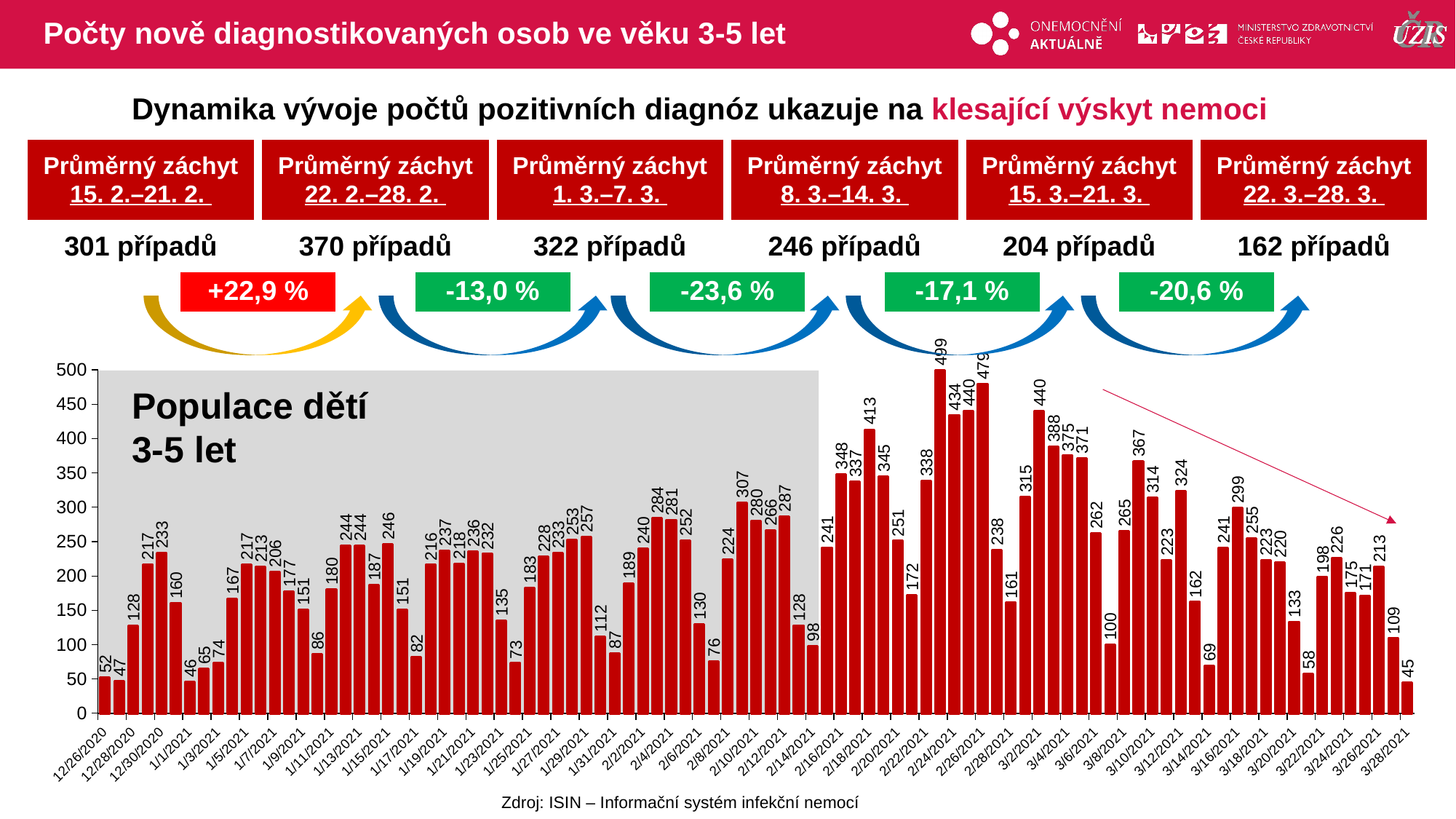

# Počty nově diagnostikovaných osob ve věku 3-5 let
Dynamika vývoje počtů pozitivních diagnóz ukazuje na klesající výskyt nemoci
| Průměrný záchyt |  |  | Průměrný záchyt |  |  | Průměrný záchyt |  |  | Průměrný záchyt |  |  | Průměrný záchyt |  |  | Průměrný záchyt |  |  |
| --- | --- | --- | --- | --- | --- | --- | --- | --- | --- | --- | --- | --- | --- | --- | --- | --- | --- |
| 15. 2.–21. 2. |  |  | 22. 2.–28. 2. |  |  | 1. 3.–7. 3. |  |  | 8. 3.–14. 3. |  |  | 15. 3.–21. 3. |  |  | 22. 3.–28. 3. |  |  |
| 301 případů |  |  | 370 případů |  |  | 322 případů |  |  | 246 případů |  |  | 204 případů |  |  | 162 případů |  |  |
|  |  | +22,9 % |  |  | -13,0 % |  |  | -23,6 % |  |  | -17,1 % |  |  | -20,6 % |  |  |  |

### Chart

| Category |  |
|---|---|
| 44191 | 52.0 |
| 44192 | 47.0 |
| 44193 | 128.0 |
| 44194 | 217.0 |
| 44195 | 233.0 |
| 44196 | 160.0 |
| 44197 | 46.0 |
| 44198 | 65.0 |
| 44199 | 74.0 |
| 44200 | 167.0 |
| 44201 | 217.0 |
| 44202 | 213.0 |
| 44203 | 206.0 |
| 44204 | 177.0 |
| 44205 | 151.0 |
| 44206 | 86.0 |
| 44207 | 180.0 |
| 44208 | 244.0 |
| 44209 | 244.0 |
| 44210 | 187.0 |
| 44211 | 246.0 |
| 44212 | 151.0 |
| 44213 | 82.0 |
| 44214 | 216.0 |
| 44215 | 237.0 |
| 44216 | 218.0 |
| 44217 | 236.0 |
| 44218 | 232.0 |
| 44219 | 135.0 |
| 44220 | 73.0 |
| 44221 | 183.0 |
| 44222 | 228.0 |
| 44223 | 233.0 |
| 44224 | 253.0 |
| 44225 | 257.0 |
| 44226 | 112.0 |
| 44227 | 87.0 |
| 44228 | 189.0 |
| 44229 | 240.0 |
| 44230 | 284.0 |
| 44231 | 281.0 |
| 44232 | 252.0 |
| 44233 | 130.0 |
| 44234 | 76.0 |
| 44235 | 224.0 |
| 44236 | 307.0 |
| 44237 | 280.0 |
| 44238 | 266.0 |
| 44239 | 287.0 |
| 44240 | 128.0 |
| 44241 | 98.0 |
| 44242 | 241.0 |
| 44243 | 348.0 |
| 44244 | 337.0 |
| 44245 | 413.0 |
| 44246 | 345.0 |
| 44247 | 251.0 |
| 44248 | 172.0 |
| 44249 | 338.0 |
| 44250 | 499.0 |
| 44251 | 434.0 |
| 44252 | 440.0 |
| 44253 | 479.0 |
| 44254 | 238.0 |
| 44255 | 161.0 |
| 44256 | 315.0 |
| 44257 | 440.0 |
| 44258 | 388.0 |
| 44259 | 375.0 |
| 44260 | 371.0 |
| 44261 | 262.0 |
| 44262 | 100.0 |
| 44263 | 265.0 |
| 44264 | 367.0 |
| 44265 | 314.0 |
| 44266 | 223.0 |
| 44267 | 324.0 |
| 44268 | 162.0 |
| 44269 | 69.0 |
| 44270 | 241.0 |
| 44271 | 299.0 |
| 44272 | 255.0 |
| 44273 | 223.0 |
| 44274 | 220.0 |
| 44275 | 133.0 |
| 44276 | 58.0 |
| 44277 | 198.0 |
| 44278 | 226.0 |
| 44279 | 175.0 |
| 44280 | 171.0 |
| 44281 | 213.0 |
| 44282 | 109.0 |
| 44283 | 45.0 |
Populace dětí 3-5 let
Zdroj: ISIN – Informační systém infekční nemocí